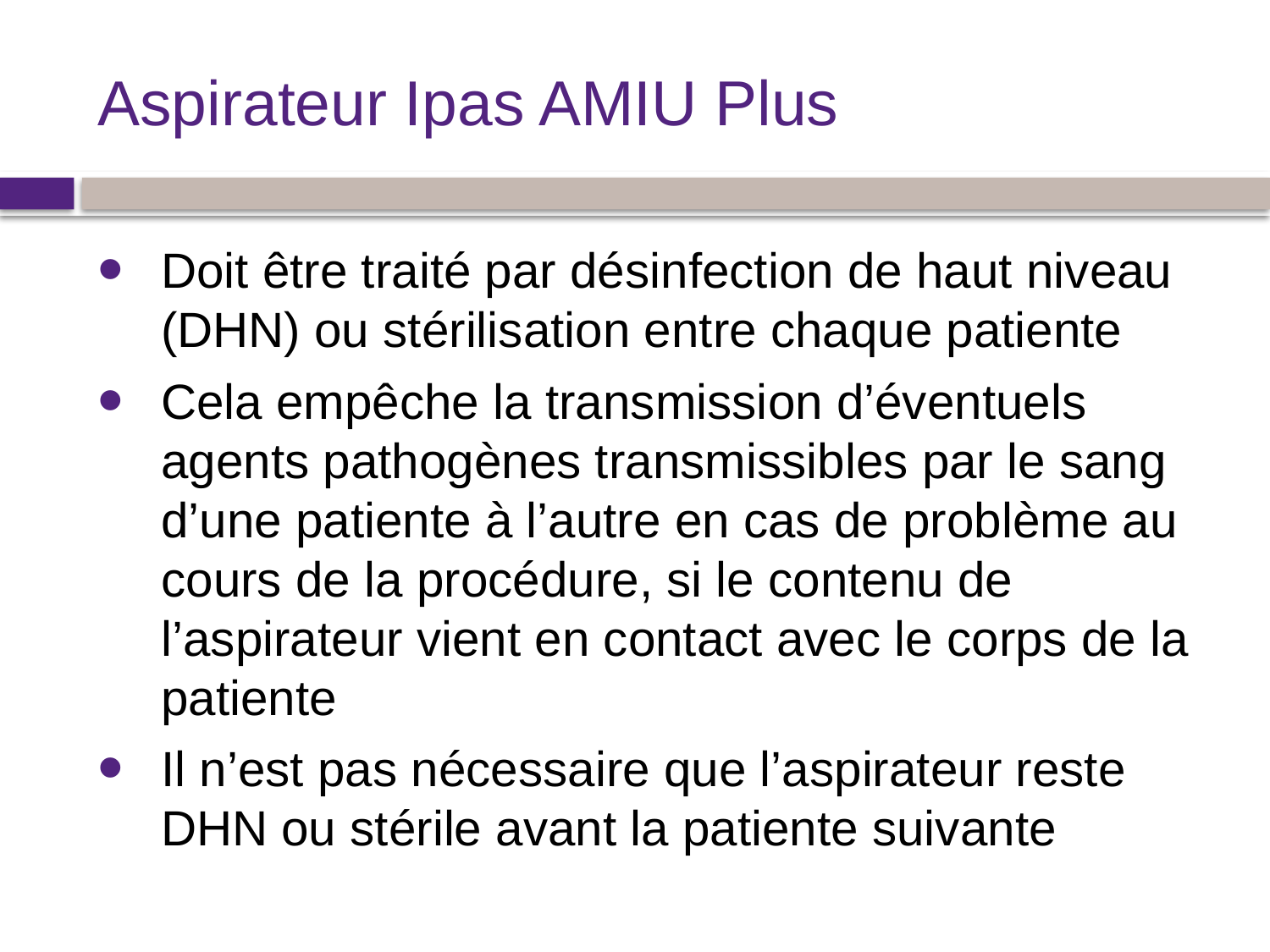

# Aspirateur Ipas AMIU Plus
Doit être traité par désinfection de haut niveau (DHN) ou stérilisation entre chaque patiente
Cela empêche la transmission d’éventuels agents pathogènes transmissibles par le sang d’une patiente à l’autre en cas de problème au cours de la procédure, si le contenu de l’aspirateur vient en contact avec le corps de la patiente
Il n’est pas nécessaire que l’aspirateur reste DHN ou stérile avant la patiente suivante